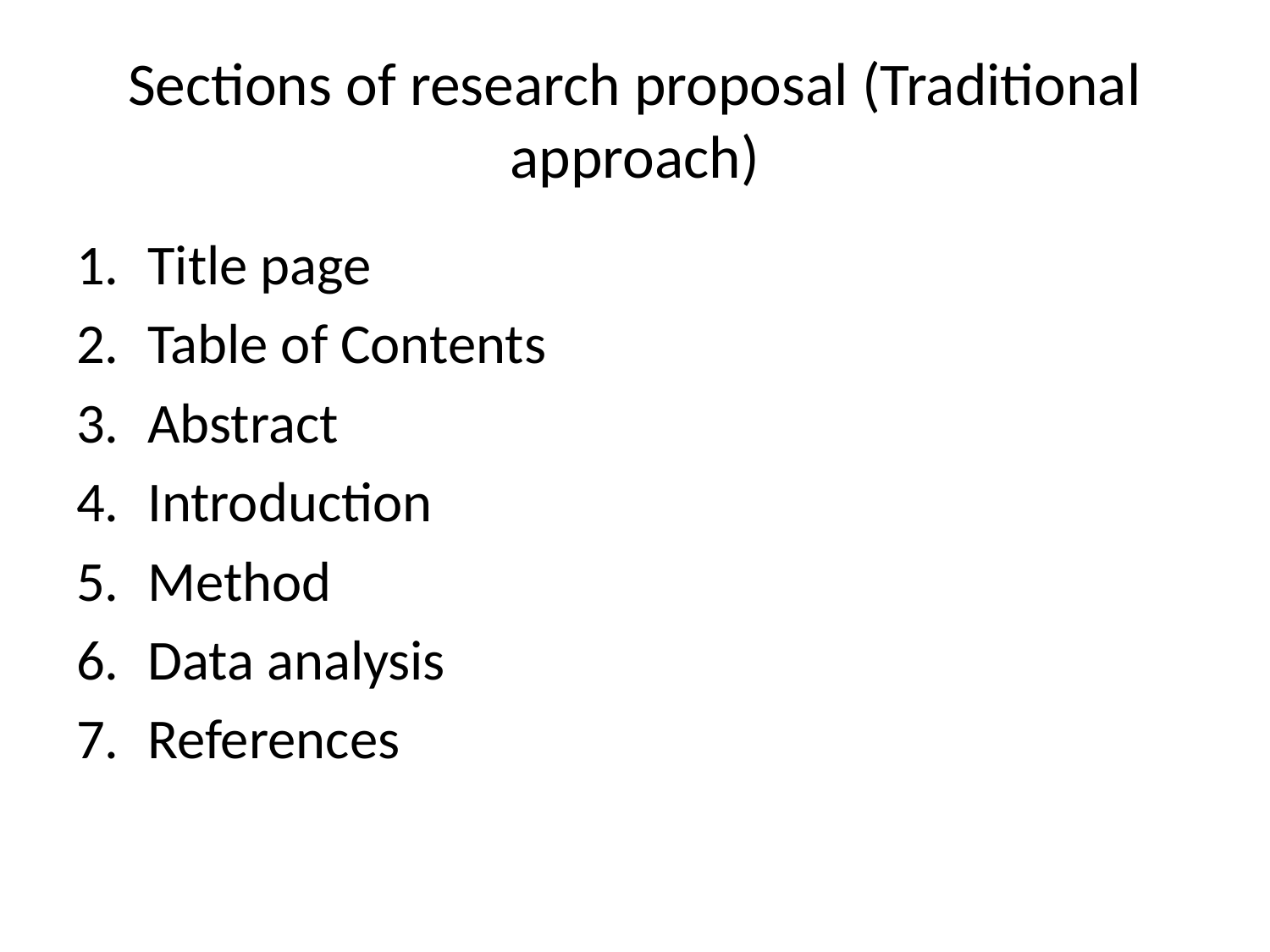

# Sections of research proposal (Traditional approach)
Title page
Table of Contents
Abstract
Introduction
Method
Data analysis
References